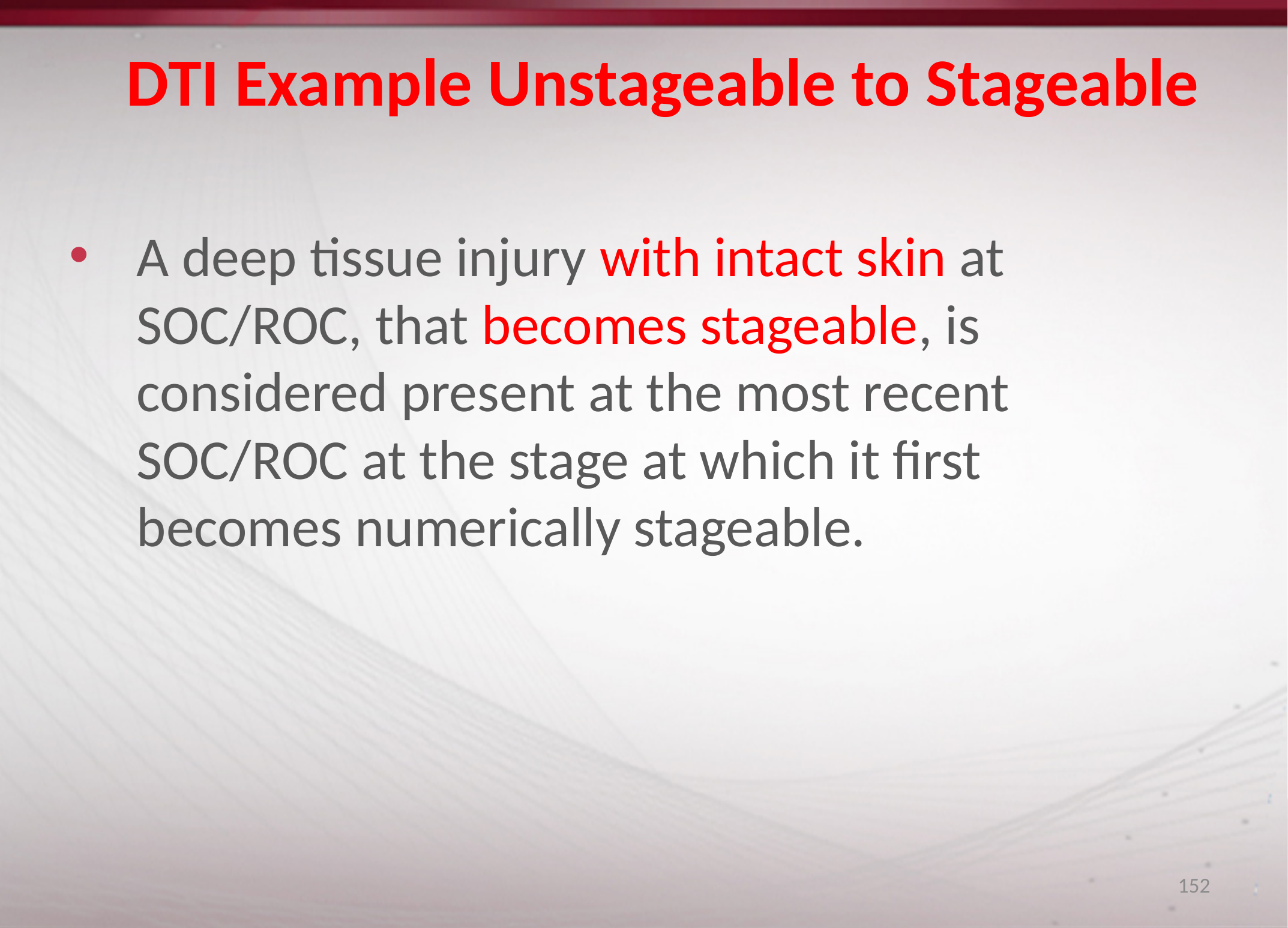

# DTI Example Unstageable to Stageable
A deep tissue injury with intact skin at SOC/ROC, that becomes stageable, is considered present at the most recent SOC/ROC at the stage at which it first becomes numerically stageable.

152